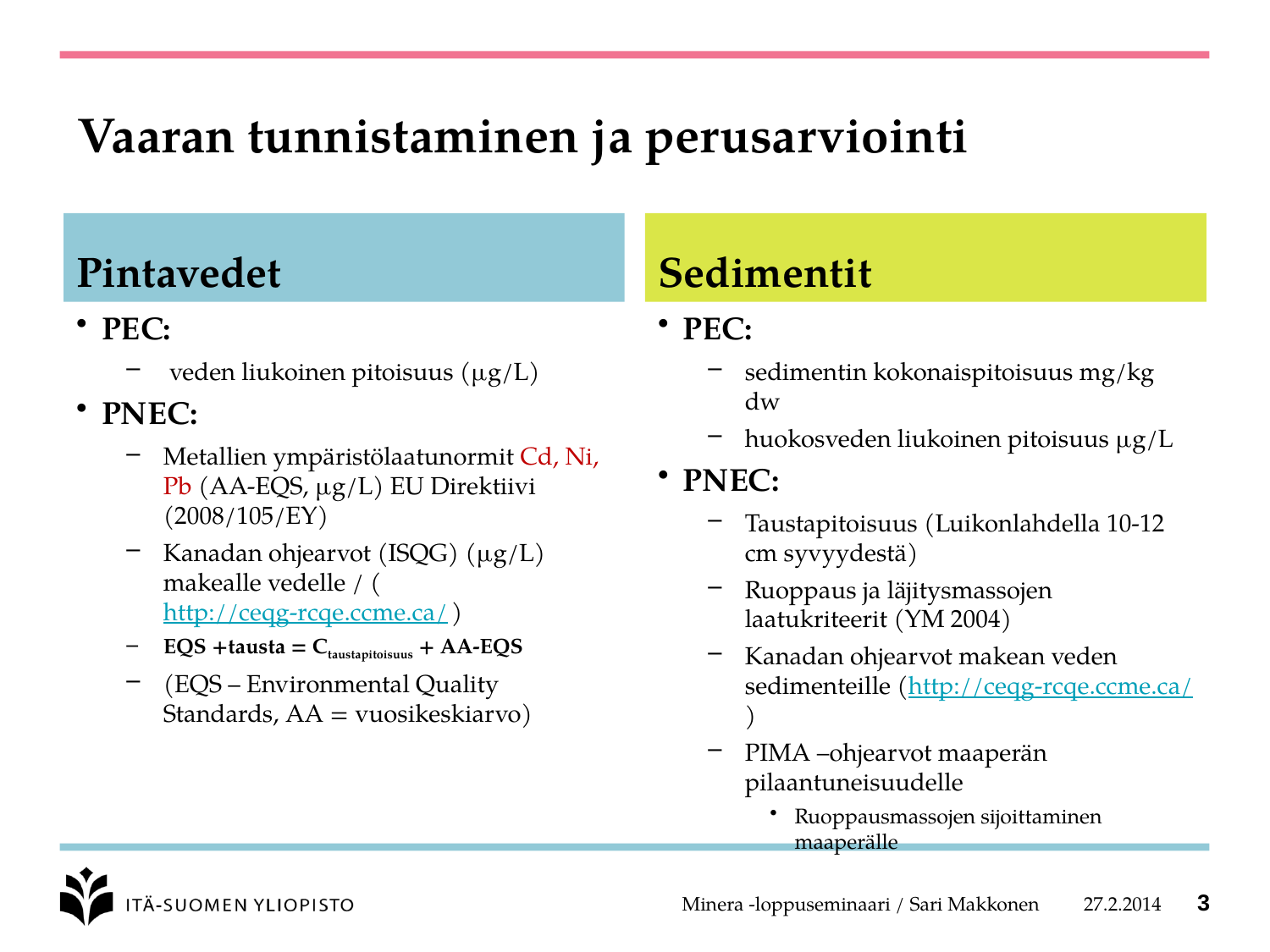

# Vaaran tunnistaminen ja perusarviointi
Pintavedet
Sedimentit
PEC:
 veden liukoinen pitoisuus (µg/L)
PNEC:
Metallien ympäristölaatunormit Cd, Ni, Pb (AA-EQS, µg/L) EU Direktiivi (2008/105/EY)
Kanadan ohjearvot (ISQG) (µg/L) makealle vedelle / (http://ceqg-rcqe.ccme.ca/ )
EQS +tausta = Ctaustapitoisuus + AA-EQS
(EQS – Environmental Quality Standards, AA = vuosikeskiarvo)

PEC:
sedimentin kokonaispitoisuus mg/kg dw
huokosveden liukoinen pitoisuus µg/L
PNEC:
Taustapitoisuus (Luikonlahdella 10-12 cm syvyydestä)
Ruoppaus ja läjitysmassojen laatukriteerit (YM 2004)
Kanadan ohjearvot makean veden sedimenteille (http://ceqg-rcqe.ccme.ca/ )
PIMA –ohjearvot maaperän pilaantuneisuudelle
Ruoppausmassojen sijoittaminen maaperälle
Minera -loppuseminaari / Sari Makkonen
27.2.2014
3